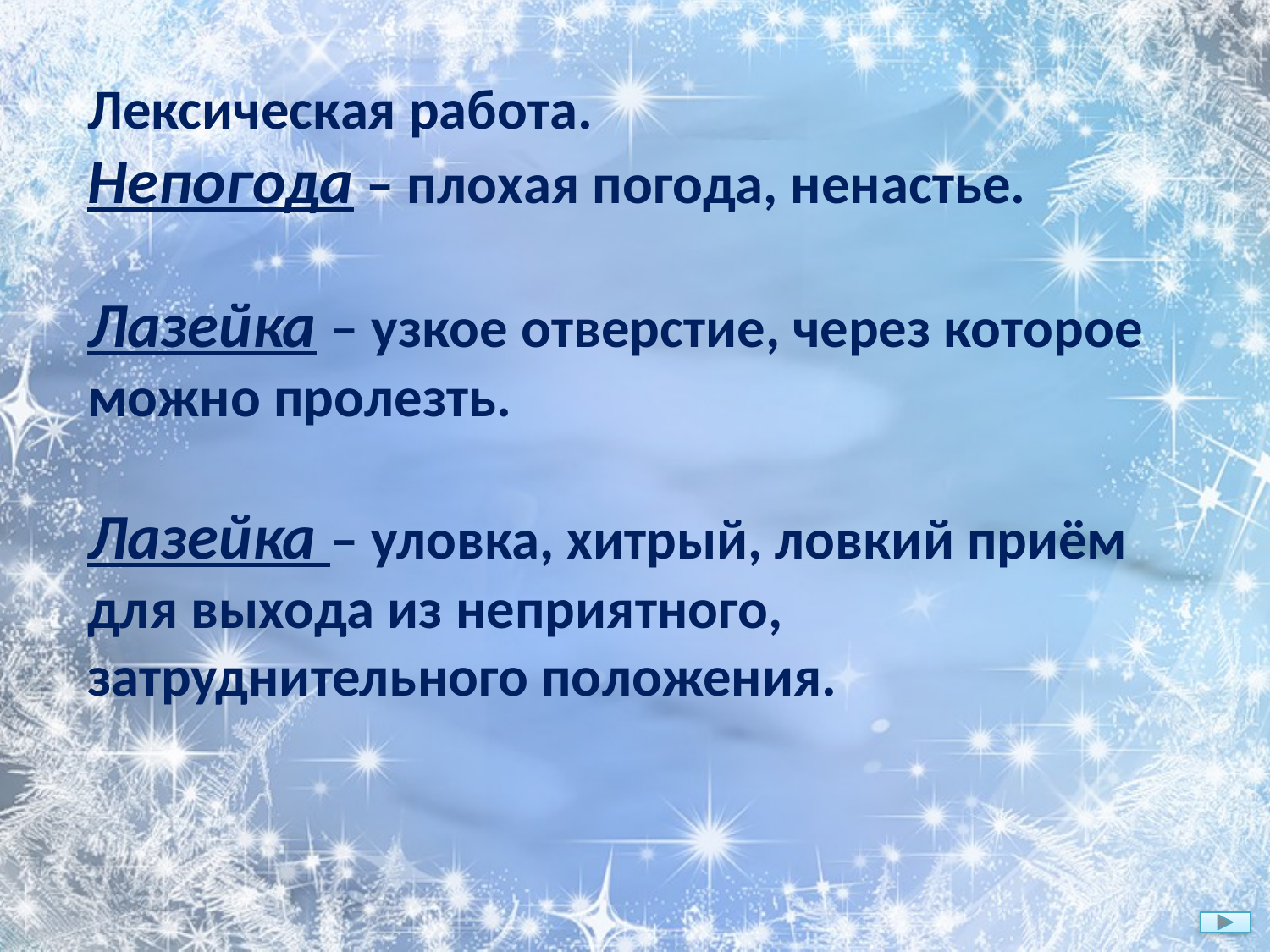

Лексическая работа.
Непогода – плохая погода, ненастье.
Лазейка – узкое отверстие, через которое можно пролезть.
Лазейка – уловка, хитрый, ловкий приём для выхода из неприятного, затруднительного положения.